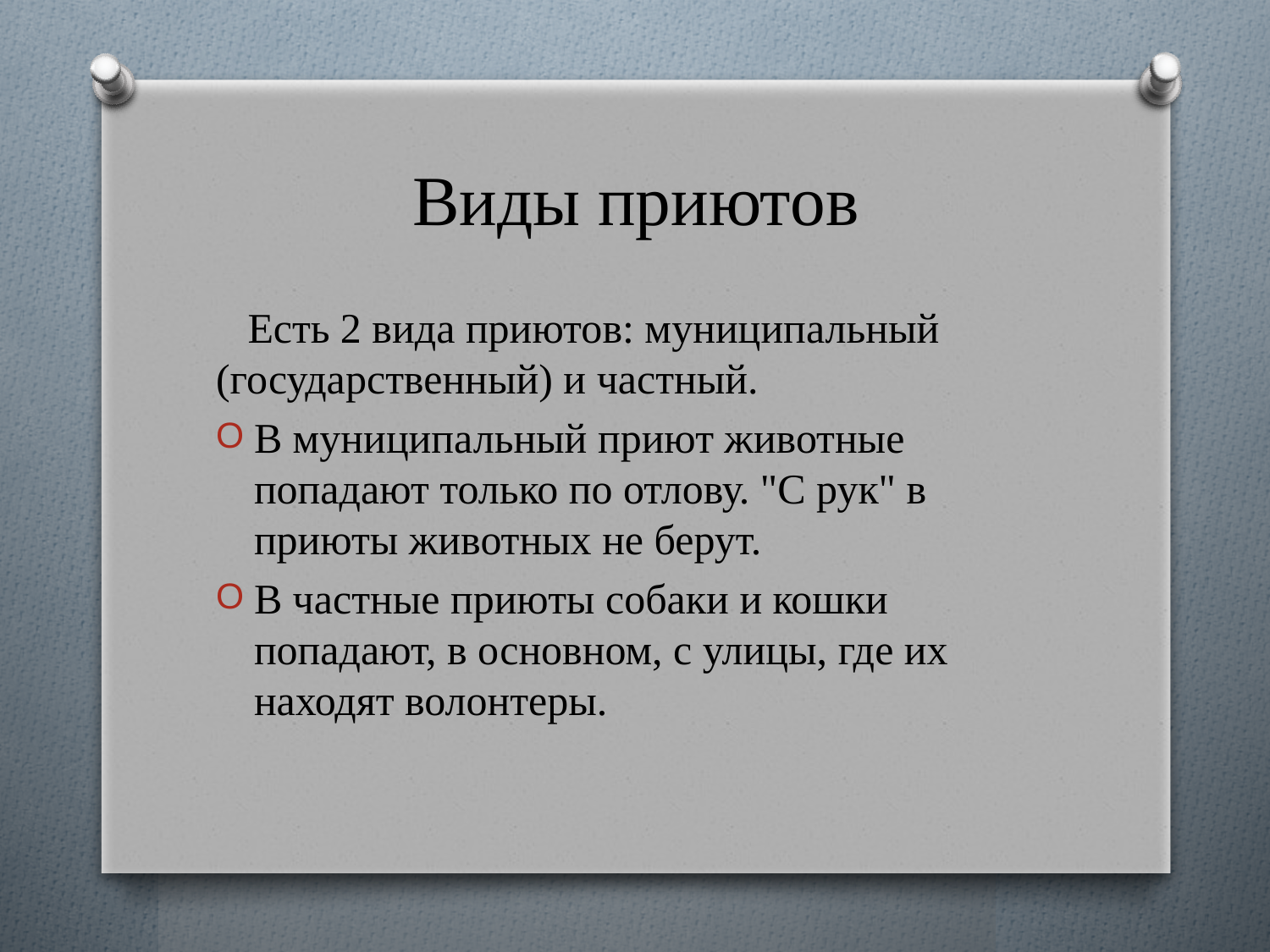

# Виды приютов
   Есть 2 вида приютов: муниципальный (государственный) и частный.
В муниципальный приют животные попадают только по отлову. "С рук" в приюты животных не берут.
В частные приюты собаки и кошки попадают, в основном, с улицы, где их находят волонтеры.